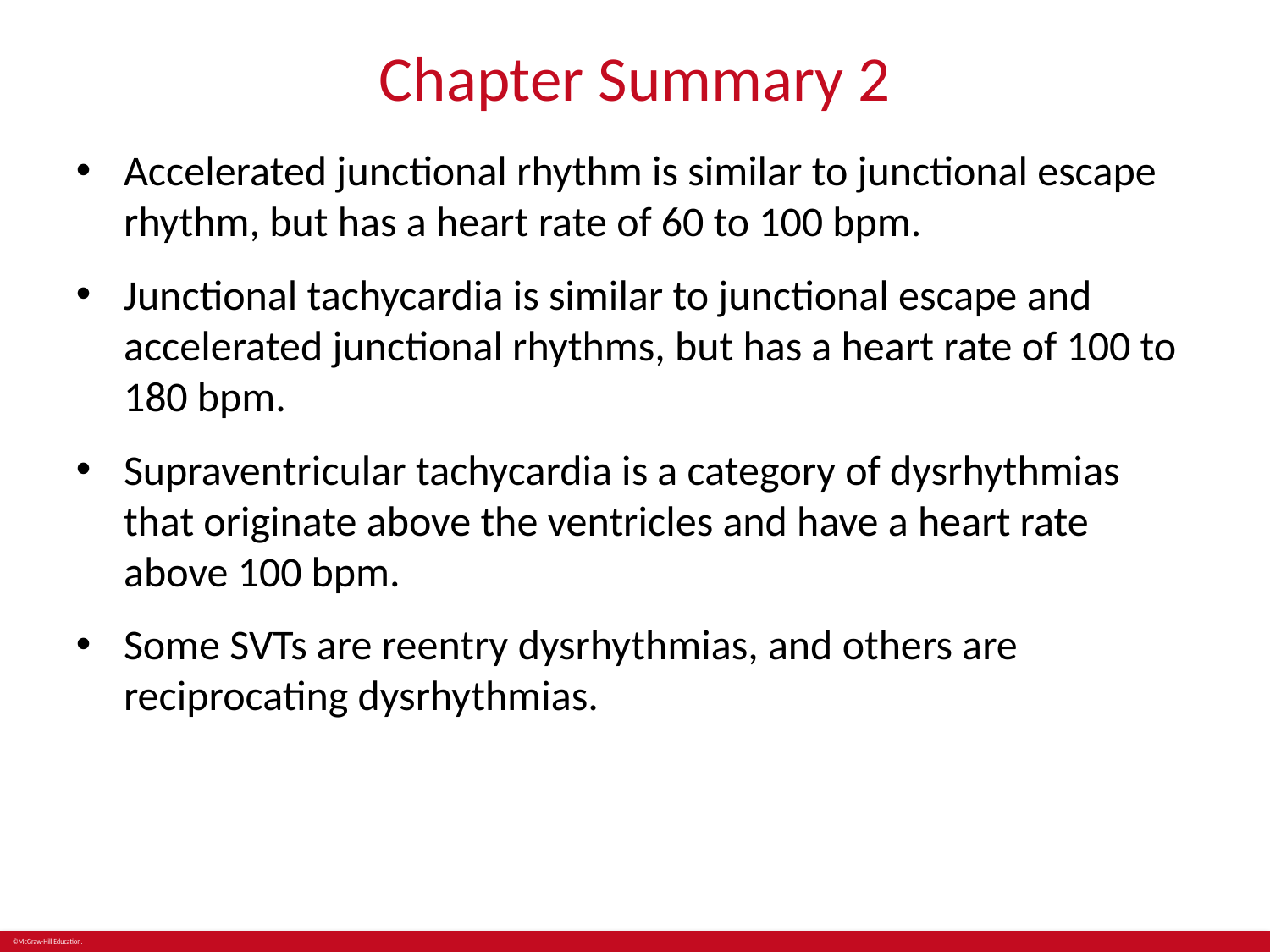

# Chapter Summary 2
Accelerated junctional rhythm is similar to junctional escape rhythm, but has a heart rate of 60 to 100 bpm.
Junctional tachycardia is similar to junctional escape and accelerated junctional rhythms, but has a heart rate of 100 to 180 bpm.
Supraventricular tachycardia is a category of dysrhythmias that originate above the ventricles and have a heart rate above 100 bpm.
Some SVTs are reentry dysrhythmias, and others are reciprocating dysrhythmias.